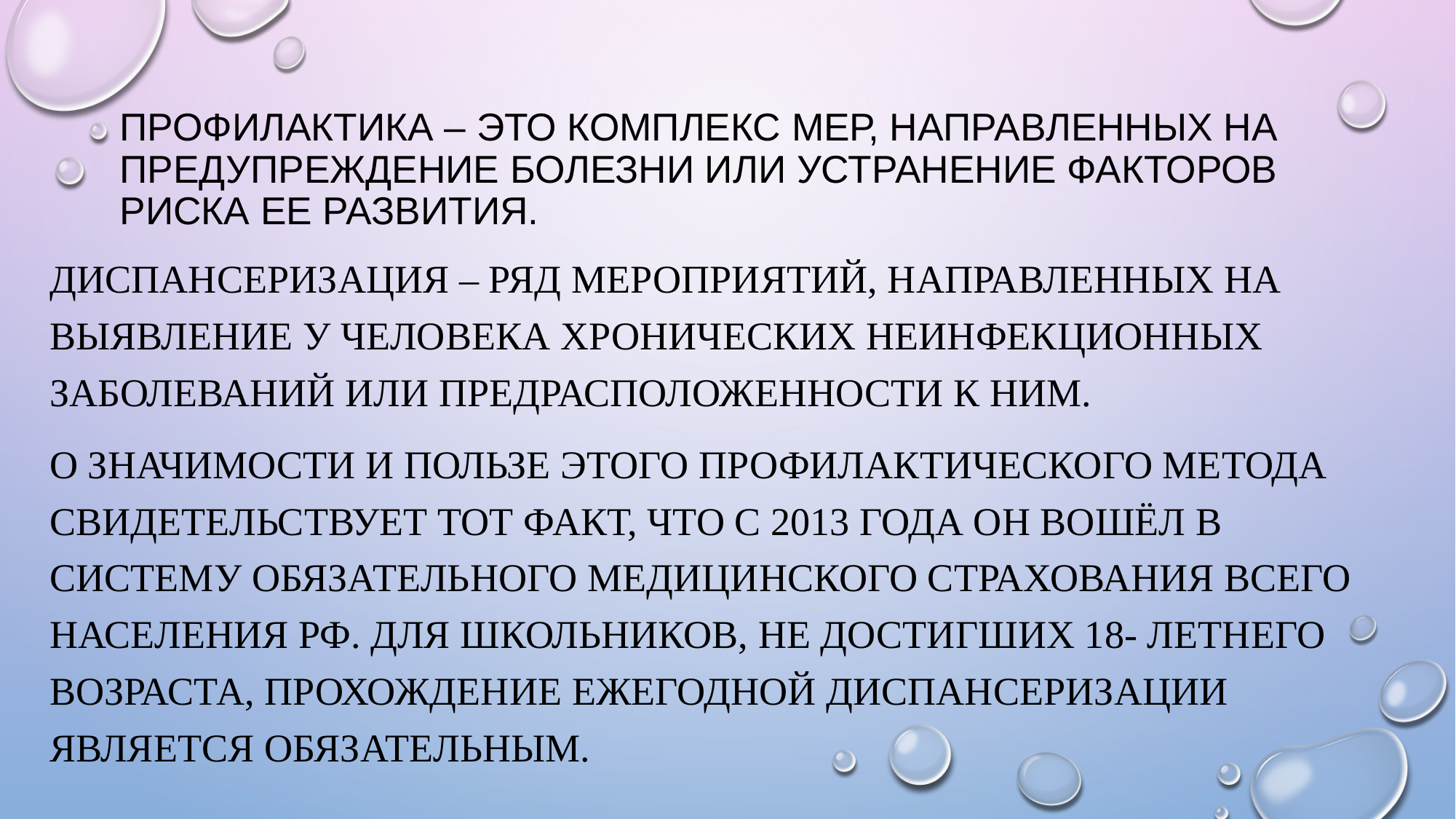

# Профилактика – это комплекс мер, направленных на предупреждение болезни или устранение факторов риска ее развития.
Диспансеризация – ряд мероприятий, направленных на выявление у человека хронических неинфекционных заболеваний или предрасположенности к ним.
О значимости и пользе этого профилактического метода свидетельствует тот факт, что с 2013 года он вошёл в систему обязательного медицинского страхования всего населения РФ. Для школьников, не достигших 18- летнего возраста, прохождение ежегодной диспансеризации является обязательным.